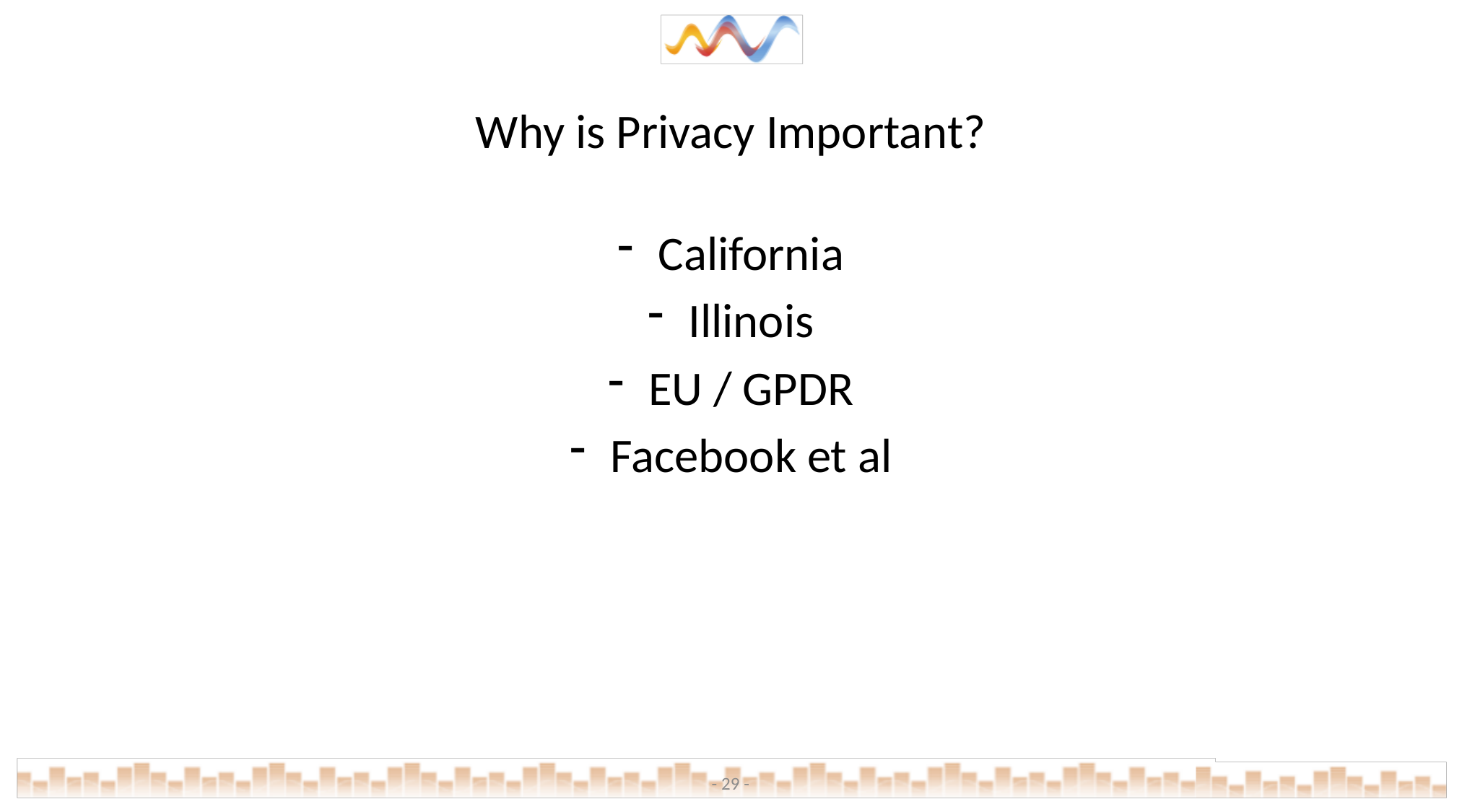

# Why is Privacy Important?

California
Illinois
EU / GPDR
Facebook et al

- 29 -